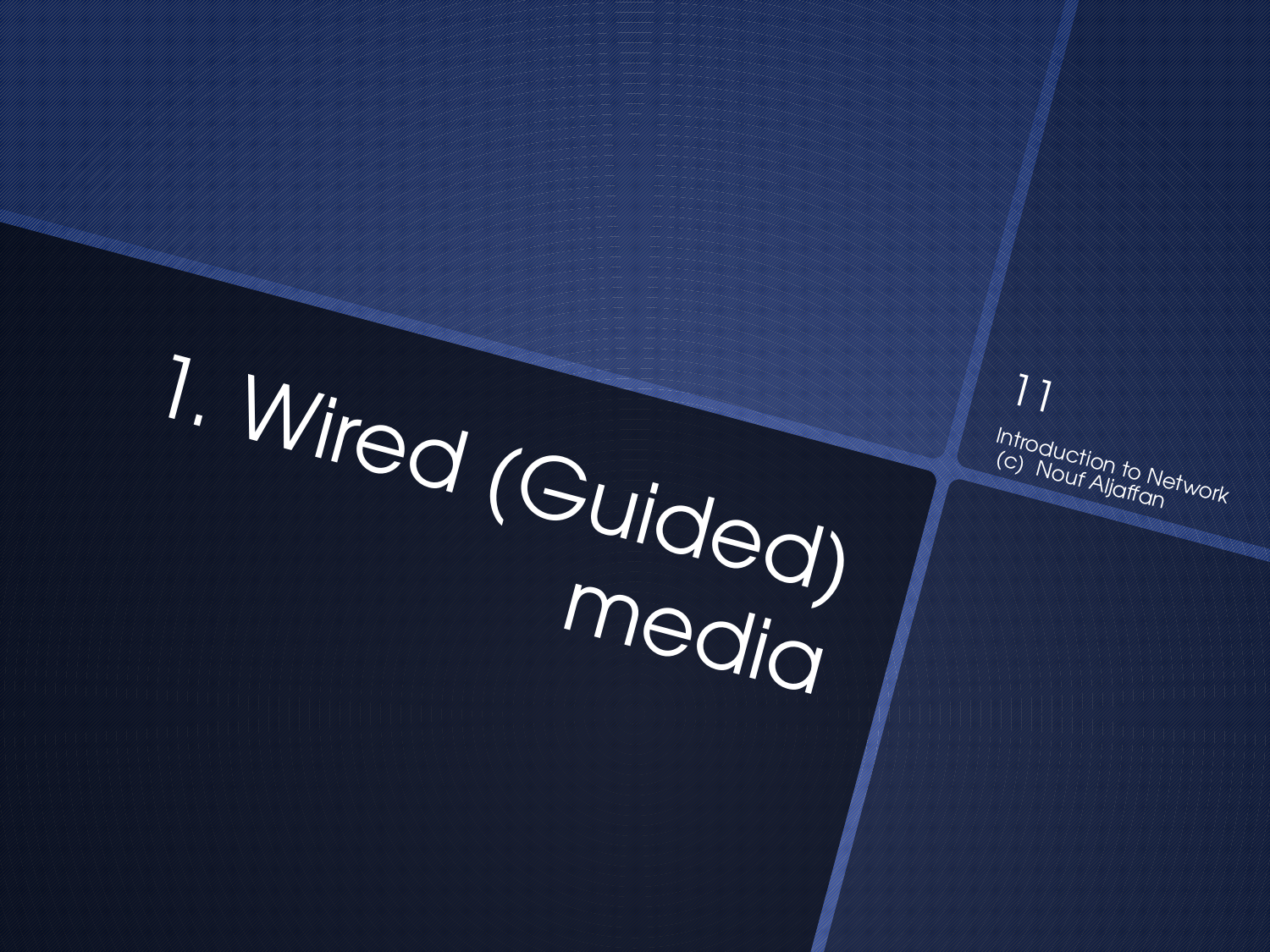

11
# 1. Wired (Guided) media
Introduction to Network (c)  Nouf Aljaffan